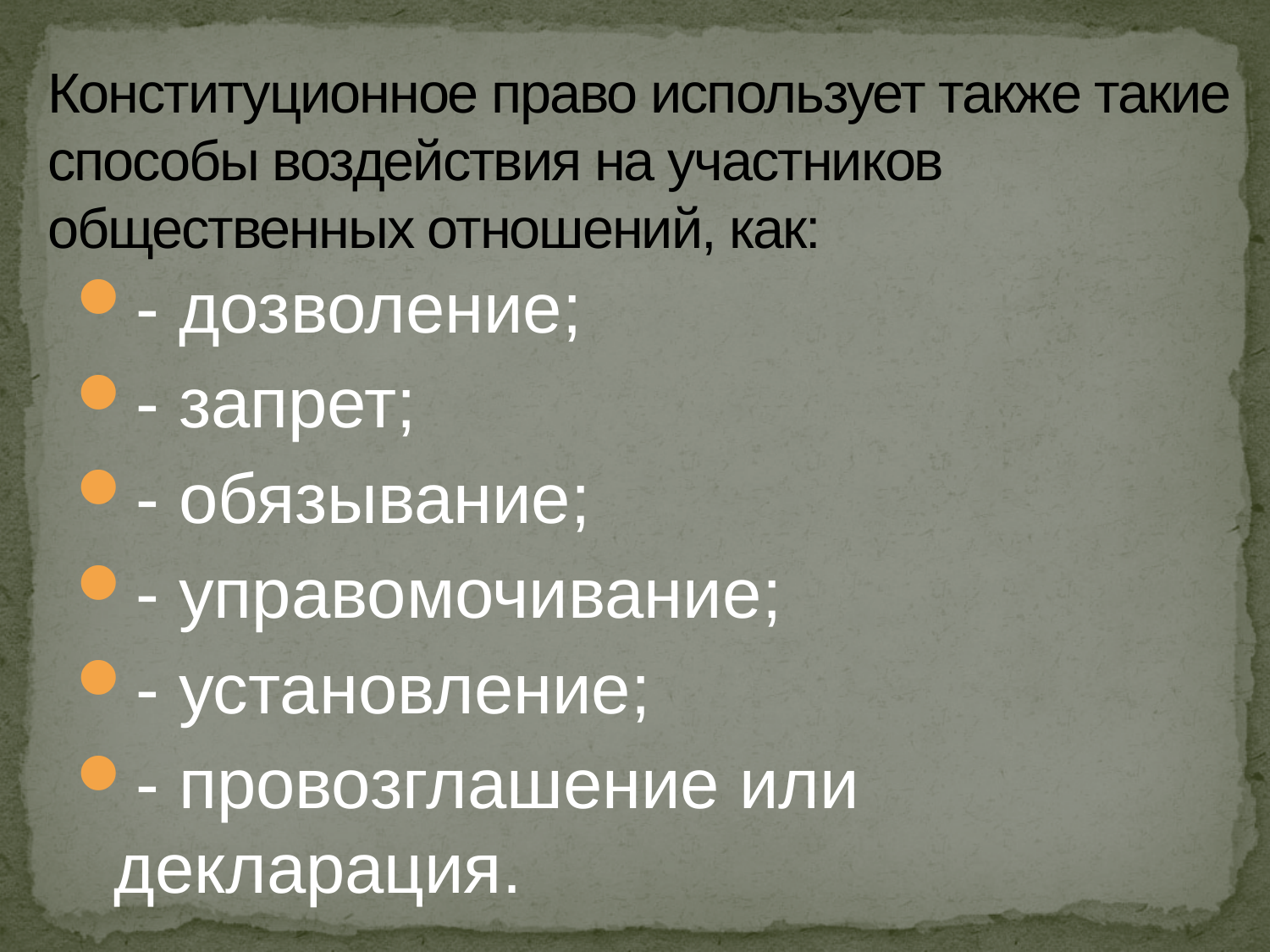

# Конституционное право использует также такие способы воздействия на участни­ков общественных отношений, как:
- дозволение;
- запрет;
- обязывание;
- управомочивание;
- установление;
- провозглашение или декларация.